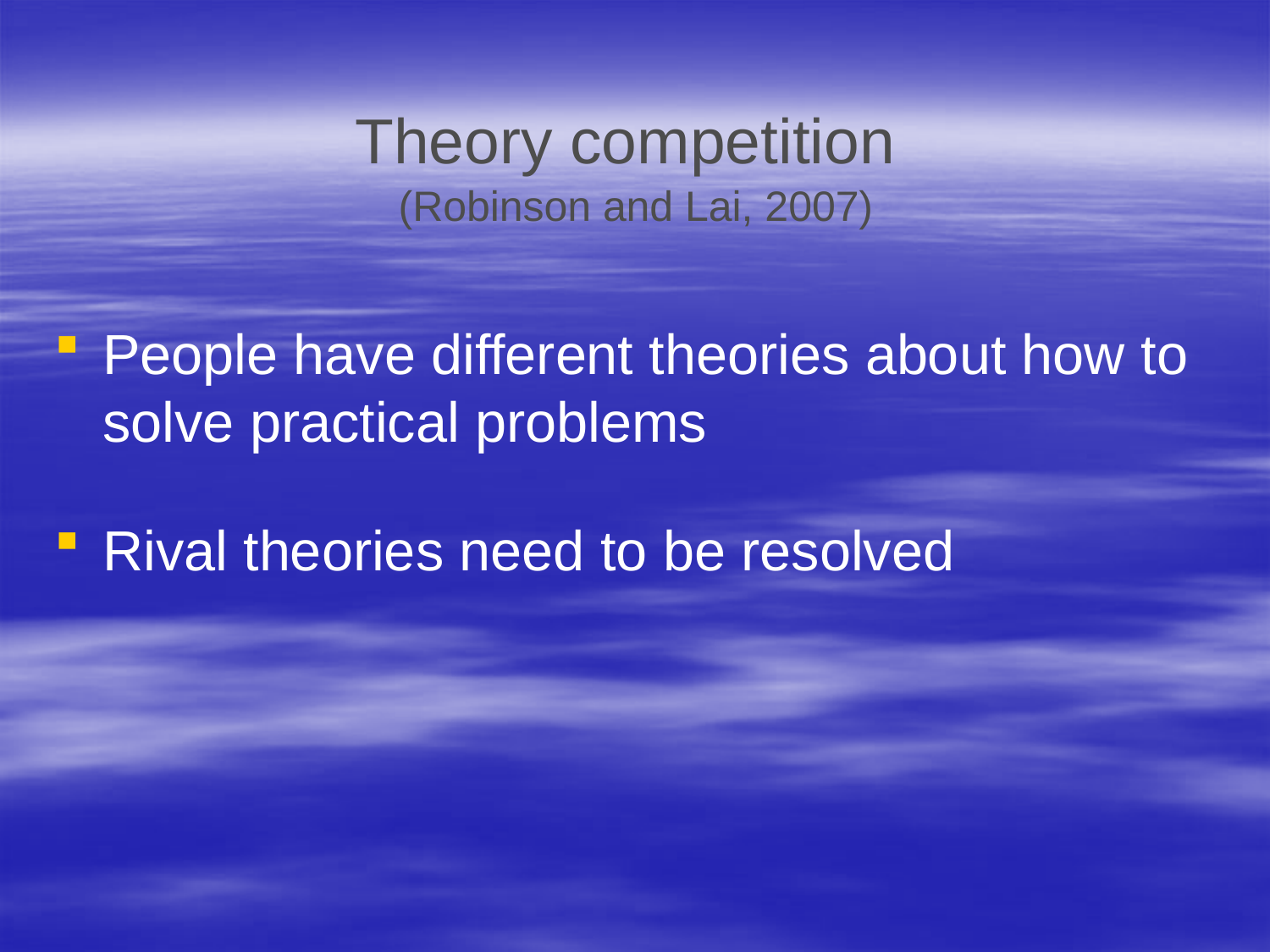

# Theory competition (Robinson and Lai, 2007)

People have different theories about how to solve practical problems

Rival theories need to be resolved